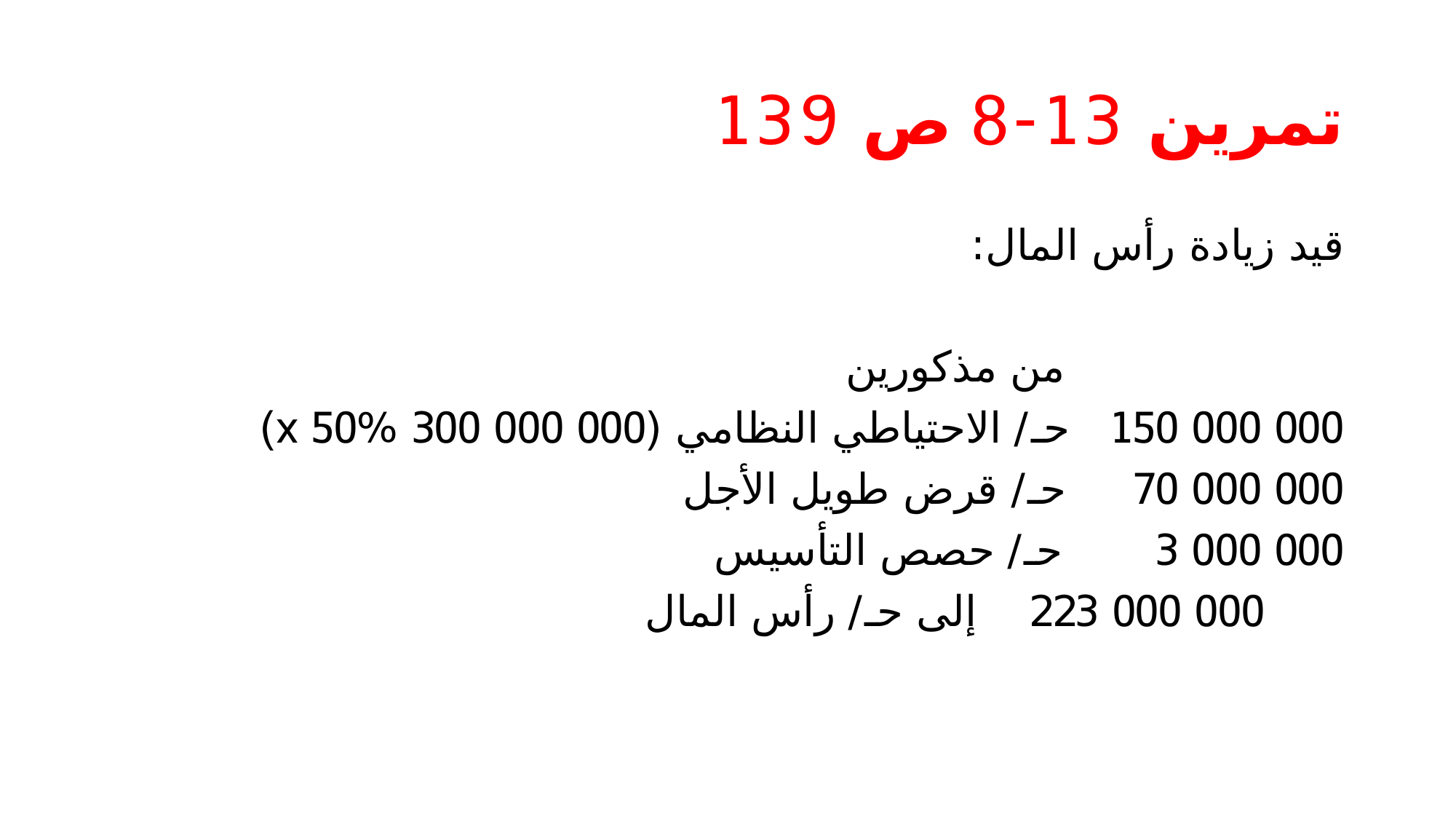

# تمرين 13-8 ص 139
قيد زيادة رأس المال:

                     من مذكورين
000 000 150   حـ/ الاحتياطي النظامي (000 000 300 x 50%)
000 000 70     حـ/ قرض طويل الأجل
000 000 3       حـ/ حصص التأسيس
      000 000 223    إلى حـ/ رأس المال